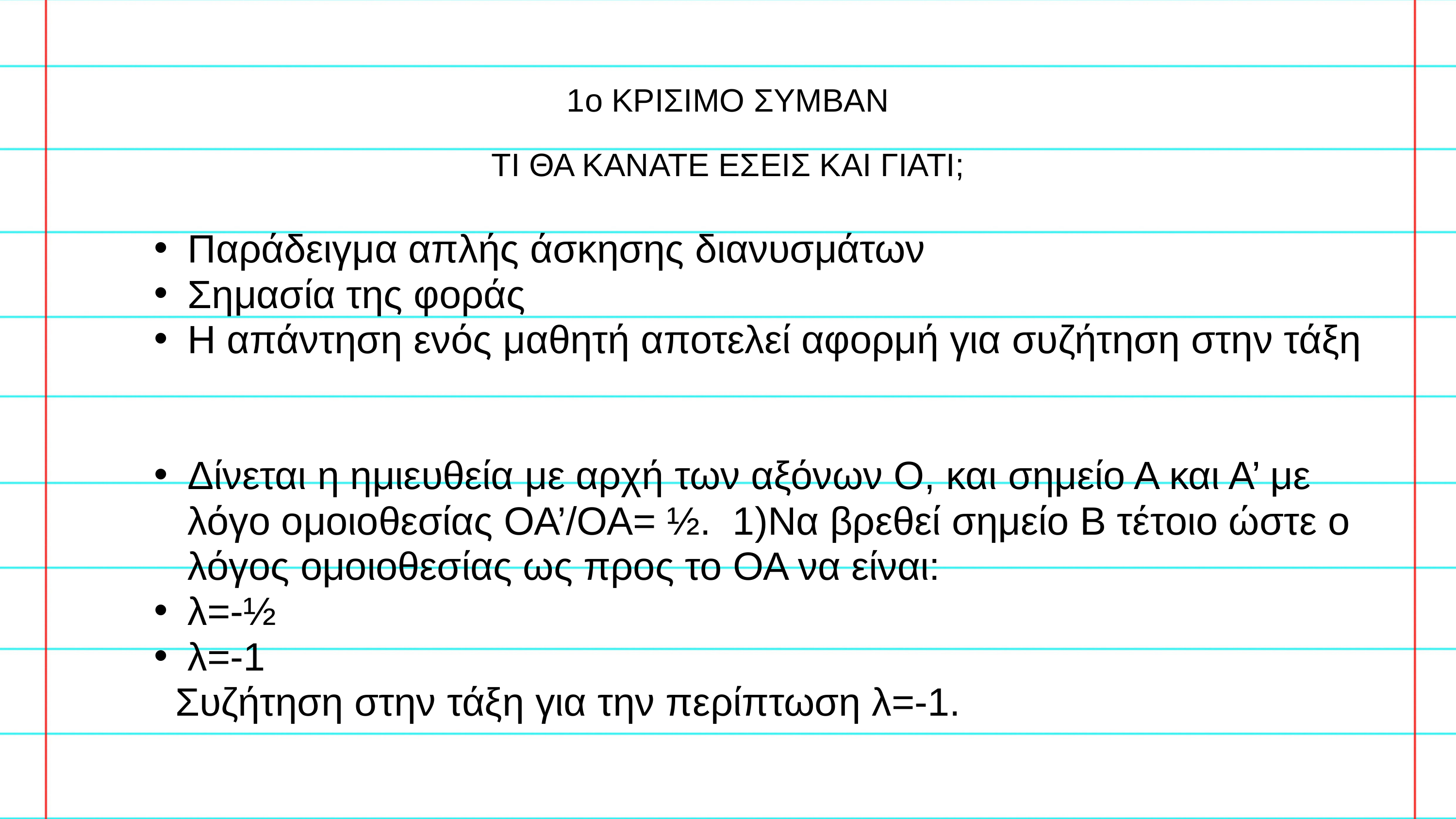

1ο ΚΡΙΣΙΜΟ ΣΥΜΒΑΝ

ΤΙ ΘΑ ΚΑΝΑΤΕ ΕΣΕΙΣ ΚΑΙ ΓΙΑΤΙ;
Παράδειγμα απλής άσκησης διανυσμάτων
Σημασία της φοράς
Η απάντηση ενός μαθητή αποτελεί αφορμή για συζήτηση στην τάξη

Δίνεται η ημιευθεία με αρχή των αξόνων Ο, και σημείο Α και Α’ με λόγο ομοιοθεσίας ΟΑ’/ΟΑ= ½.  1)Να βρεθεί σημείο Β τέτοιο ώστε ο λόγος ομοιοθεσίας ως προς το ΟΑ να είναι:
λ=-½
λ=-1
     Συζήτηση στην τάξη για την περίπτωση λ=-1.